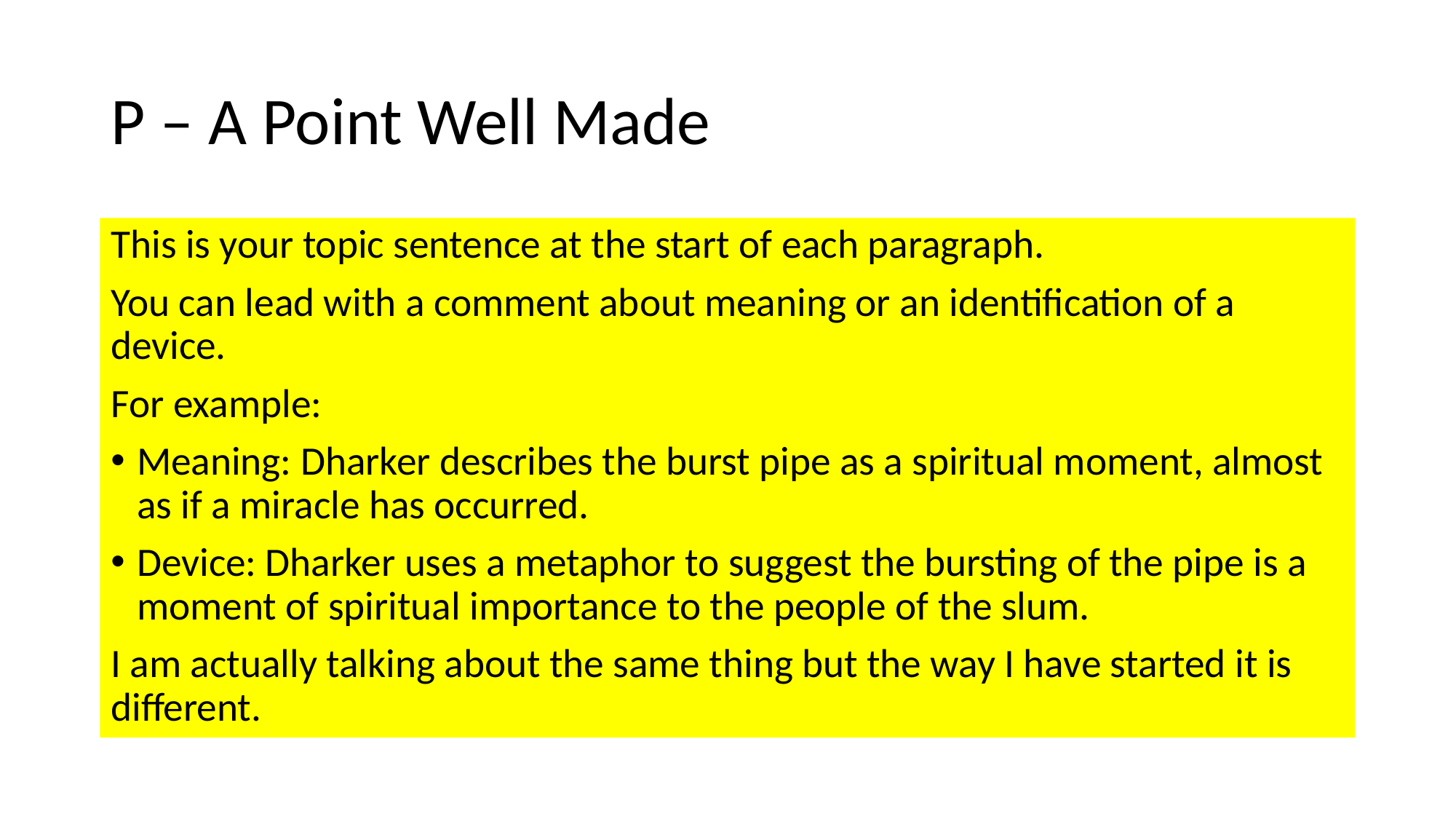

# P – A Point Well Made
This is your topic sentence at the start of each paragraph.
You can lead with a comment about meaning or an identification of a device.
For example:
Meaning: Dharker describes the burst pipe as a spiritual moment, almost as if a miracle has occurred.
Device: Dharker uses a metaphor to suggest the bursting of the pipe is a moment of spiritual importance to the people of the slum.
I am actually talking about the same thing but the way I have started it is different.